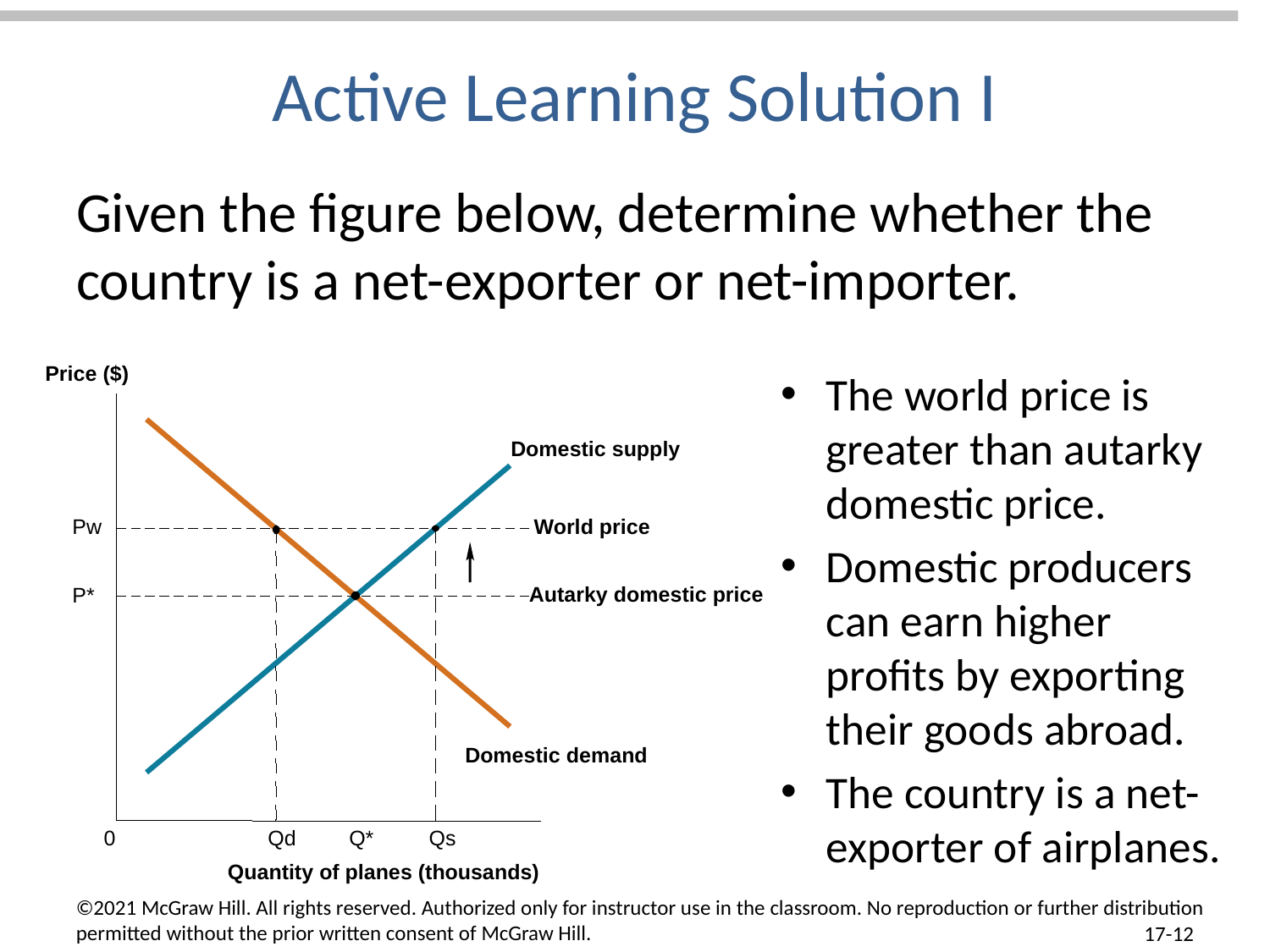

# Active Learning Solution I
Given the figure below, determine whether the country is a net-exporter or net-importer.
Price ($)
The world price is greater than autarky domestic price.
Domestic producers can earn higher profits by exporting their goods abroad.
The country is a net-exporter of airplanes.

Domestic supply

World price
Pw

Autarky domestic price

P*

Qd

Qs

Domestic demand

0
Q*
Quantity of planes (thousands)